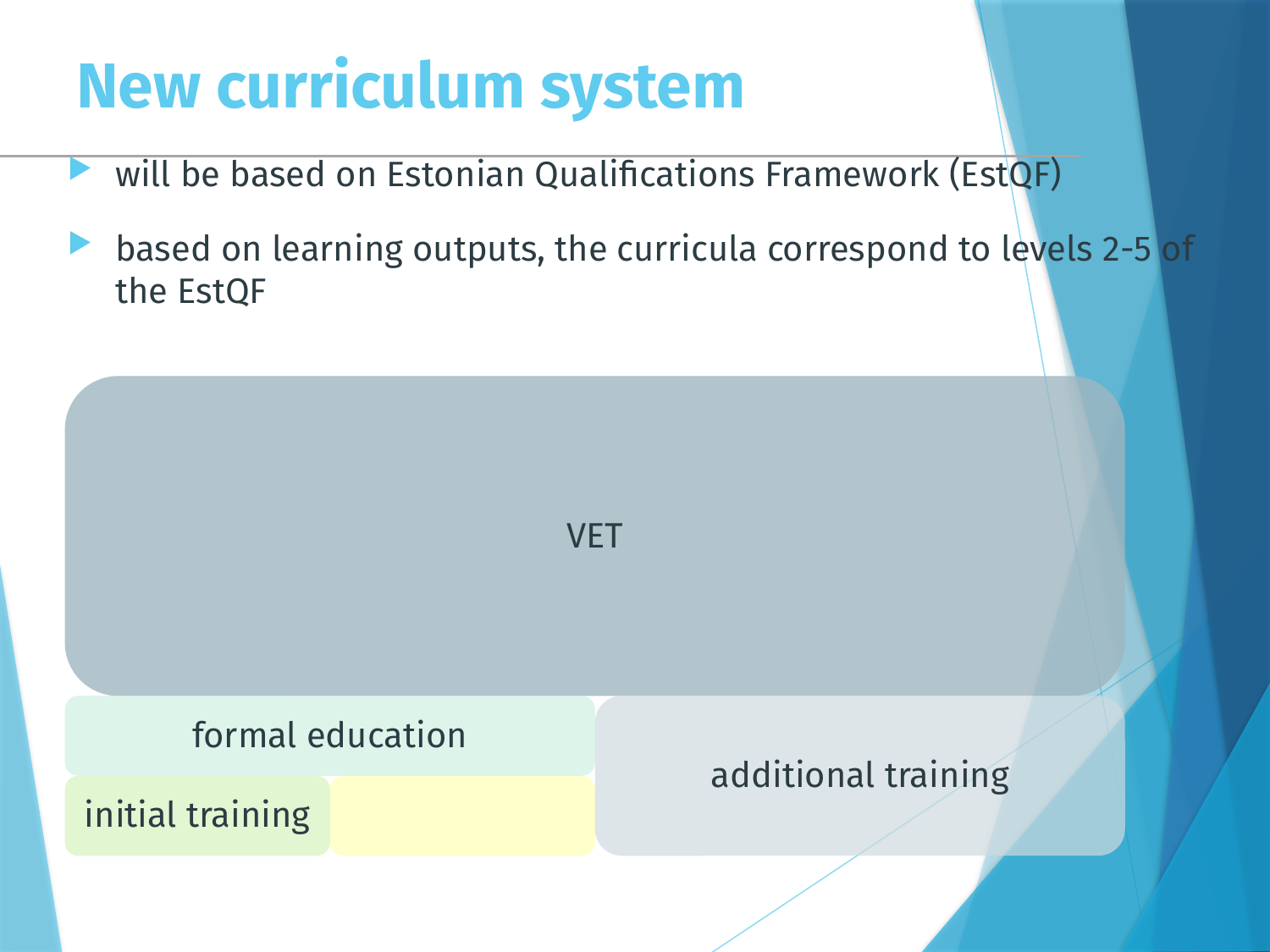

# New curriculum system
will be based on Estonian Qualifications Framework (EstQF)
based on learning outputs, the curricula correspond to levels 2-5 of the EstQF

VET
formal education
initial training
additional training